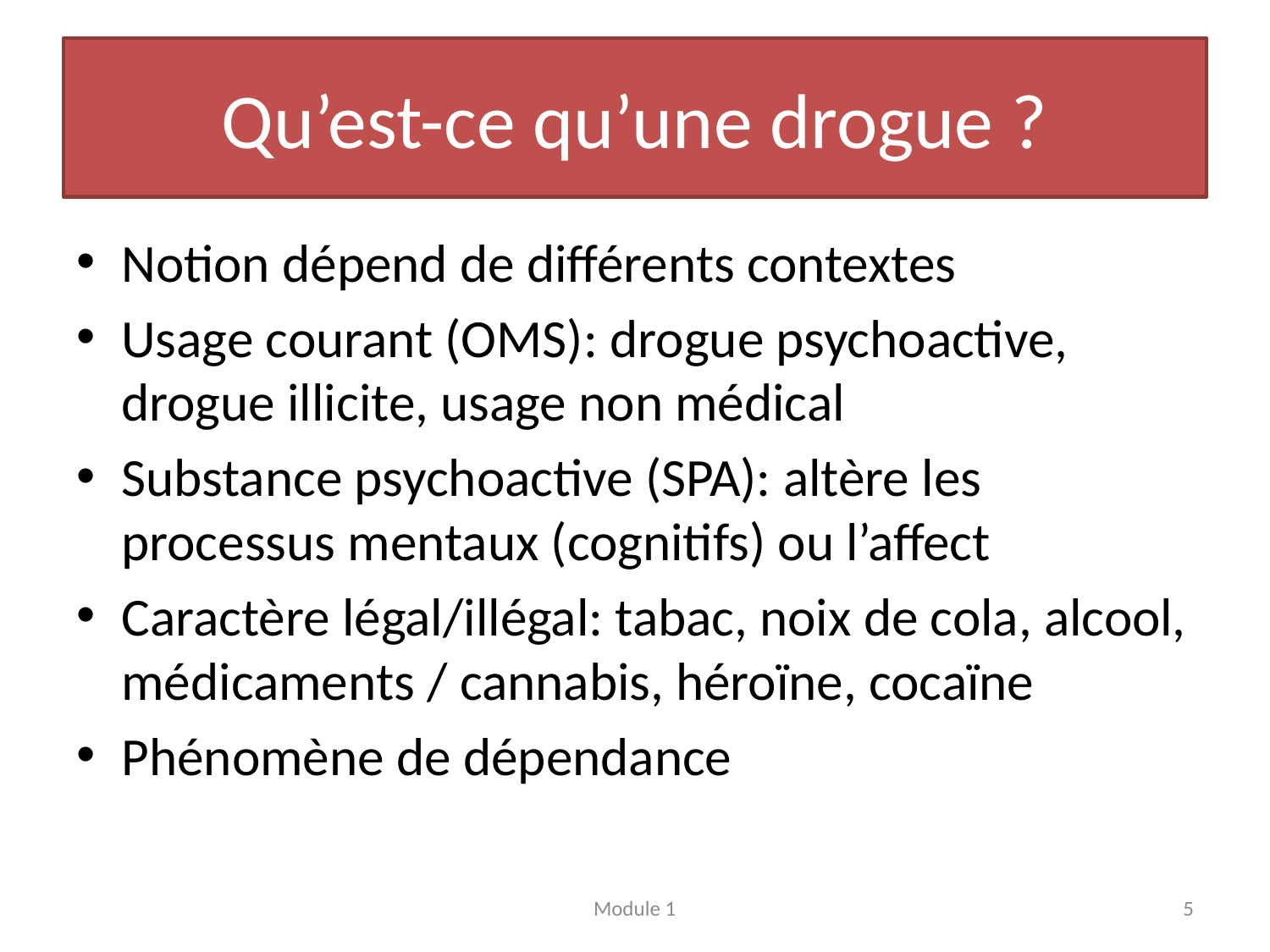

# Qu’est-ce qu’une drogue ?
Notion dépend de différents contextes
Usage courant (OMS): drogue psychoactive, drogue illicite, usage non médical
Substance psychoactive (SPA): altère les processus mentaux (cognitifs) ou l’affect
Caractère légal/illégal: tabac, noix de cola, alcool, médicaments / cannabis, héroïne, cocaïne
Phénomène de dépendance
Module 1
5